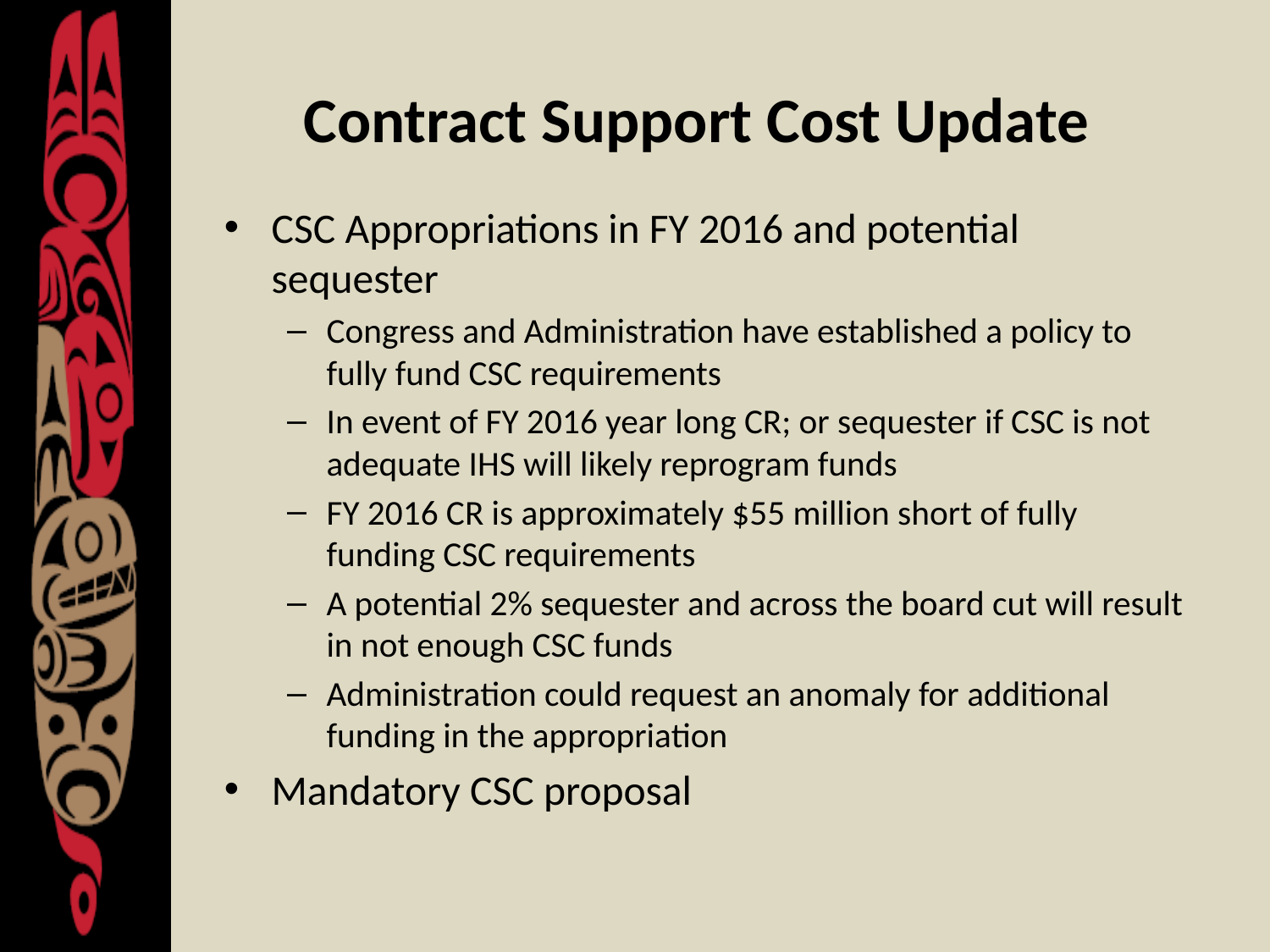

# Contract Support Cost Update
CSC Appropriations in FY 2016 and potential sequester
Congress and Administration have established a policy to fully fund CSC requirements
In event of FY 2016 year long CR; or sequester if CSC is not adequate IHS will likely reprogram funds
FY 2016 CR is approximately $55 million short of fully funding CSC requirements
A potential 2% sequester and across the board cut will result in not enough CSC funds
Administration could request an anomaly for additional funding in the appropriation
Mandatory CSC proposal